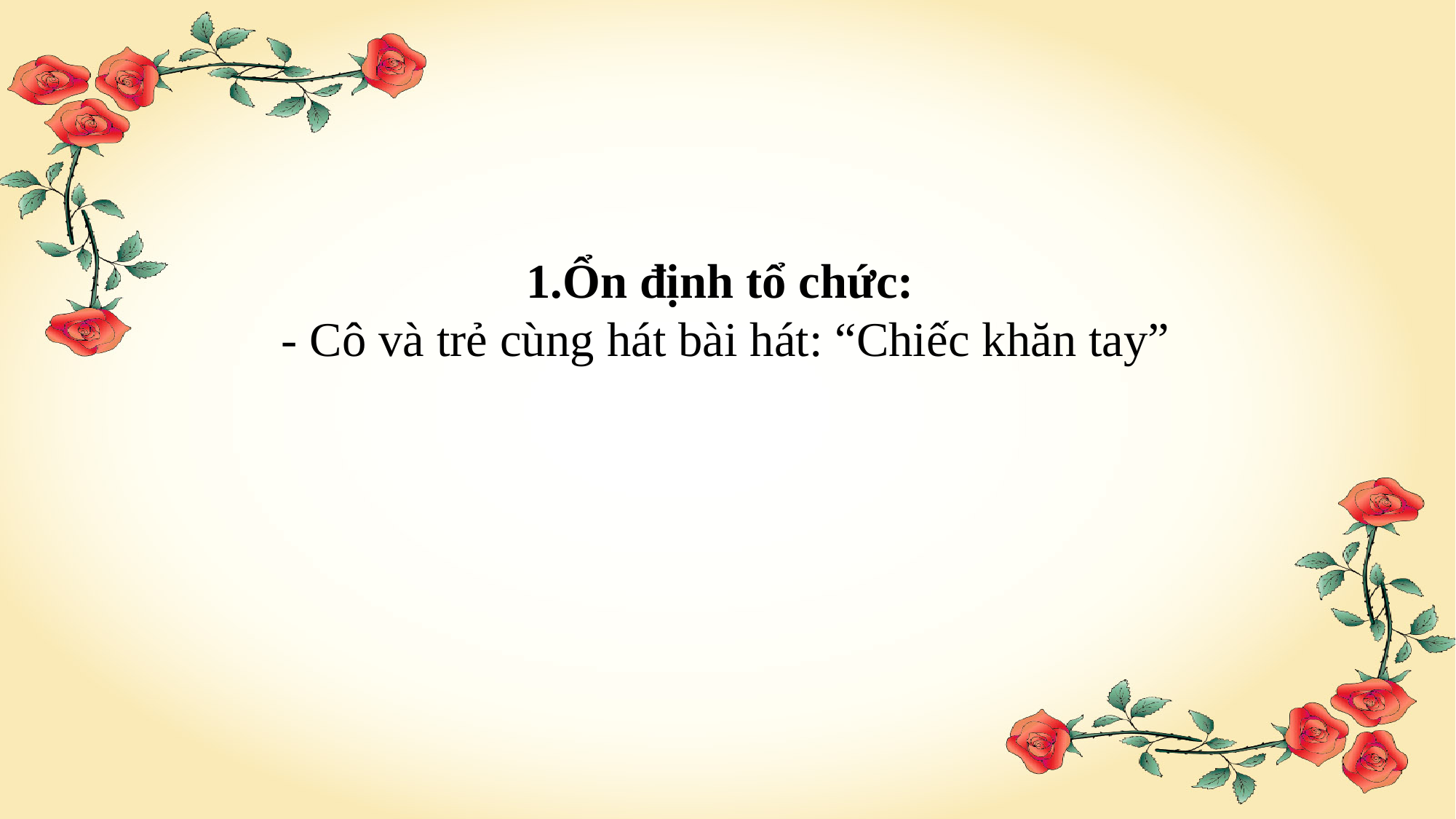

1.Ổn định tổ chức:
- Cô và trẻ cùng hát bài hát: “Chiếc khăn tay”